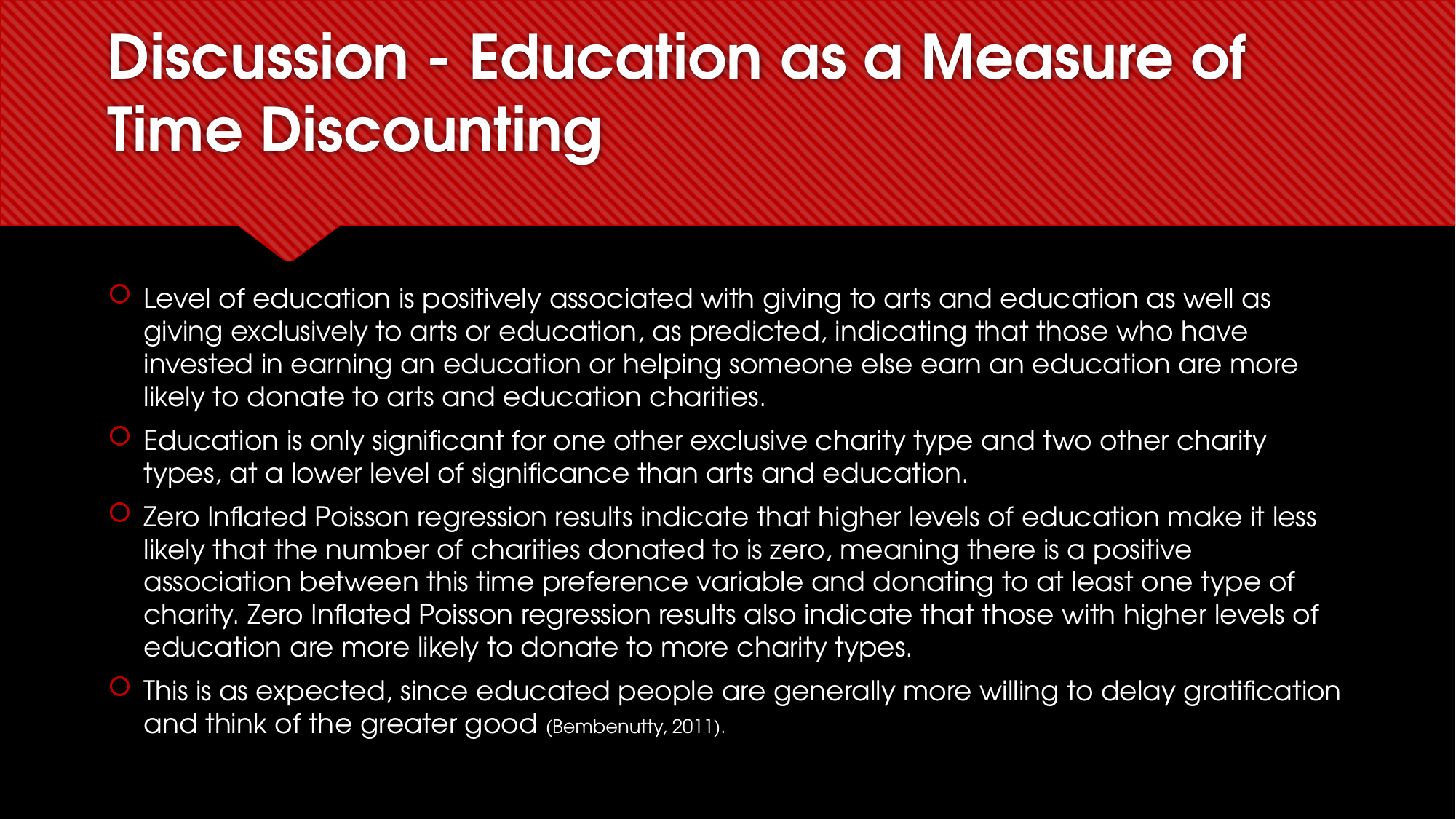

# Discussion - Education as a Measure of Time Discounting
Level of education is positively associated with giving to arts and education as well as giving exclusively to arts or education, as predicted, indicating that those who have invested in earning an education or helping someone else earn an education are more likely to donate to arts and education charities.
Education is only significant for one other exclusive charity type and two other charity types, at a lower level of significance than arts and education.
Zero Inflated Poisson regression results indicate that higher levels of education make it less likely that the number of charities donated to is zero, meaning there is a positive association between this time preference variable and donating to at least one type of charity. Zero Inflated Poisson regression results also indicate that those with higher levels of education are more likely to donate to more charity types.
This is as expected, since educated people are generally more willing to delay gratification and think of the greater good (Bembenutty, 2011).